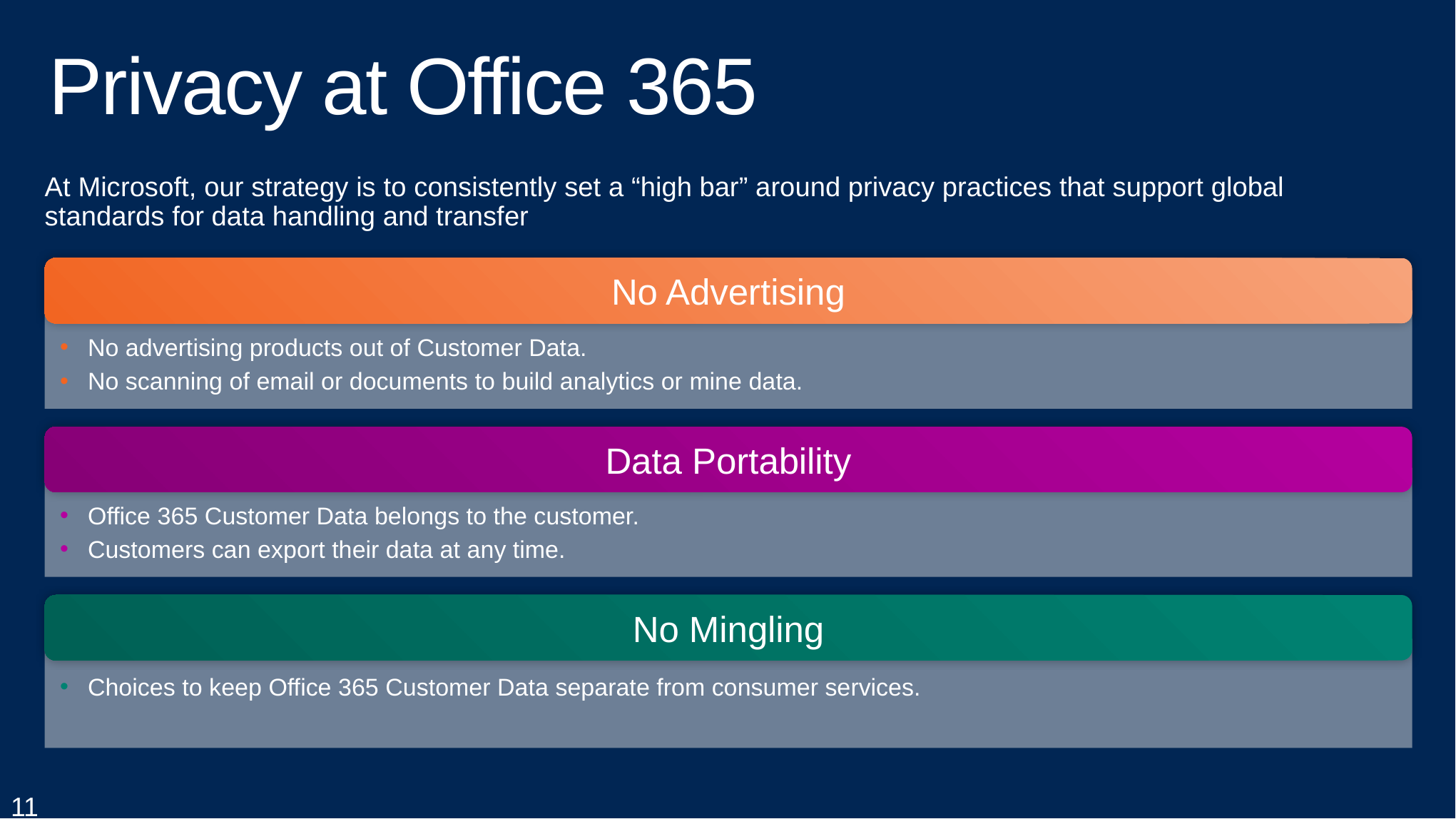

# Privacy at Office 365
At Microsoft, our strategy is to consistently set a “high bar” around privacy practices that support global standards for data handling and transfer
No Advertising
No advertising products out of Customer Data.
No scanning of email or documents to build analytics or mine data.
Data Portability
Office 365 Customer Data belongs to the customer.
Customers can export their data at any time.
No Mingling
Choices to keep Office 365 Customer Data separate from consumer services.
11